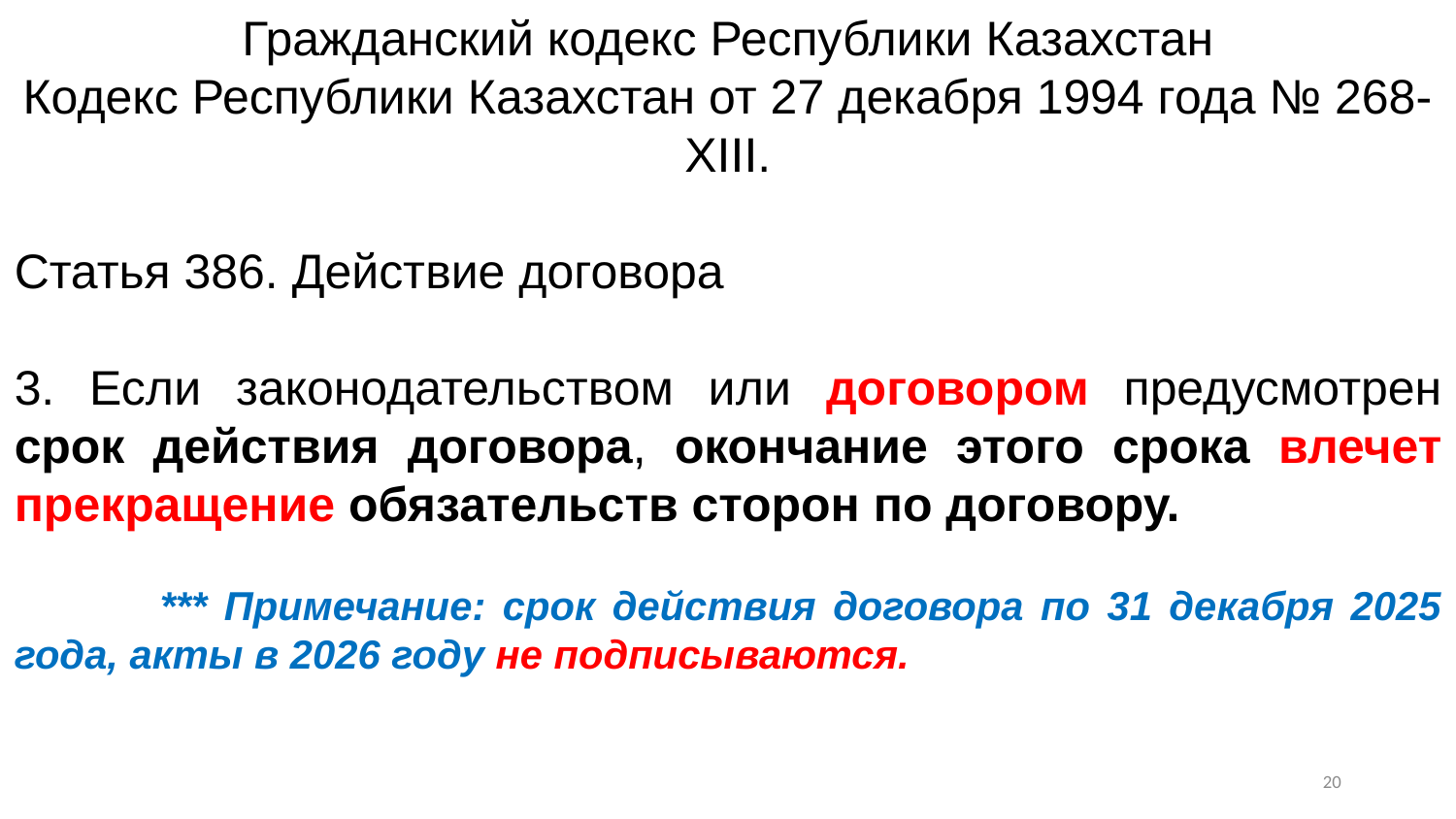

Гражданский кодекс Республики Казахстан
Кодекс Республики Казахстан от 27 декабря 1994 года № 268-XIII.

Статья 386. Действие договора

3. Если законодательством или договором предусмотрен срок действия договора, окончание этого срока влечет прекращение обязательств сторон по договору.

	*** Примечание: срок действия договора по 31 декабря 2025 года, акты в 2026 году не подписываются.
20